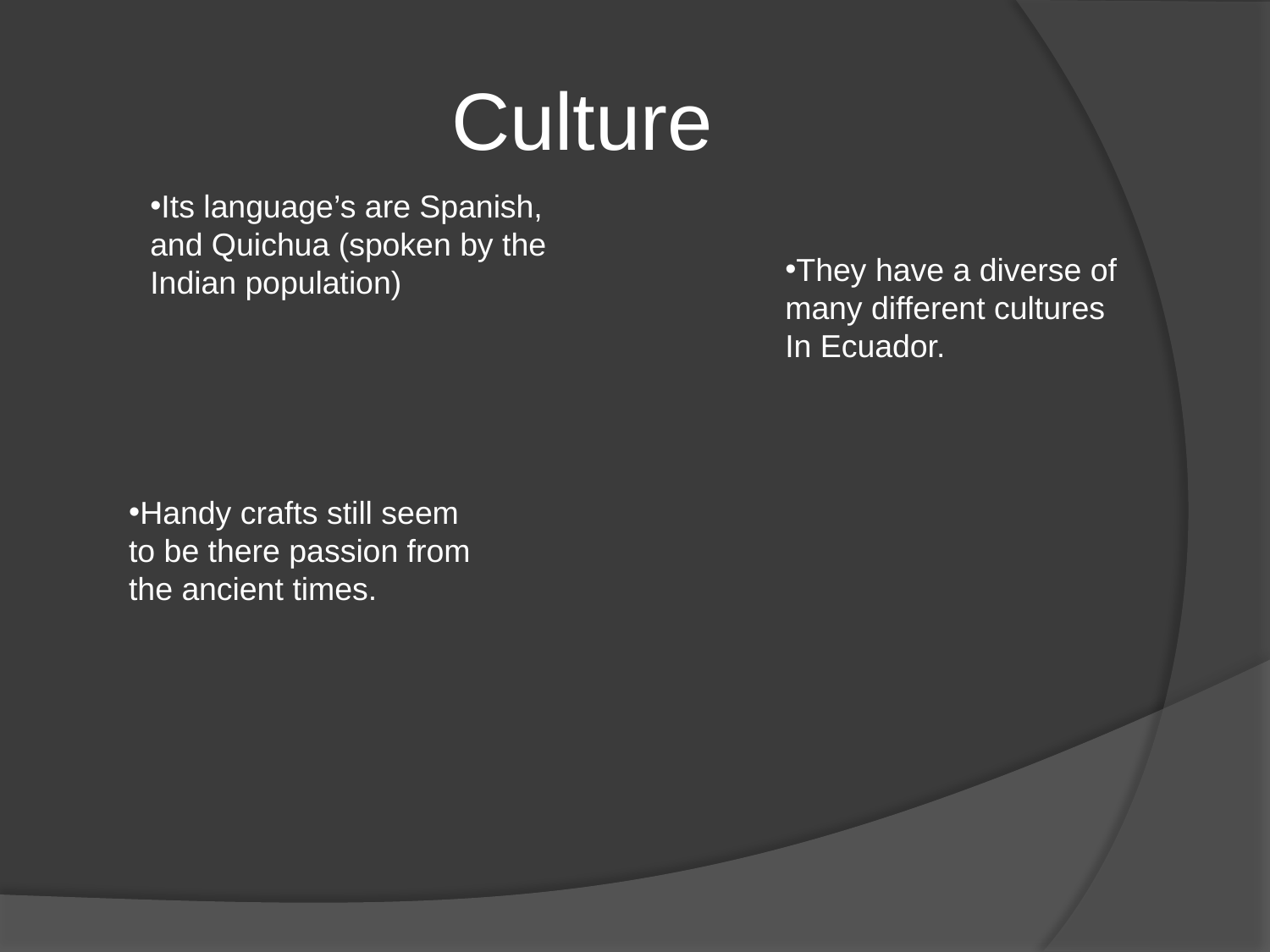

# Culture
Its language’s are Spanish, and Quichua (spoken by the Indian population)
They have a diverse of many different cultures In Ecuador.
Handy crafts still seem to be there passion from the ancient times.